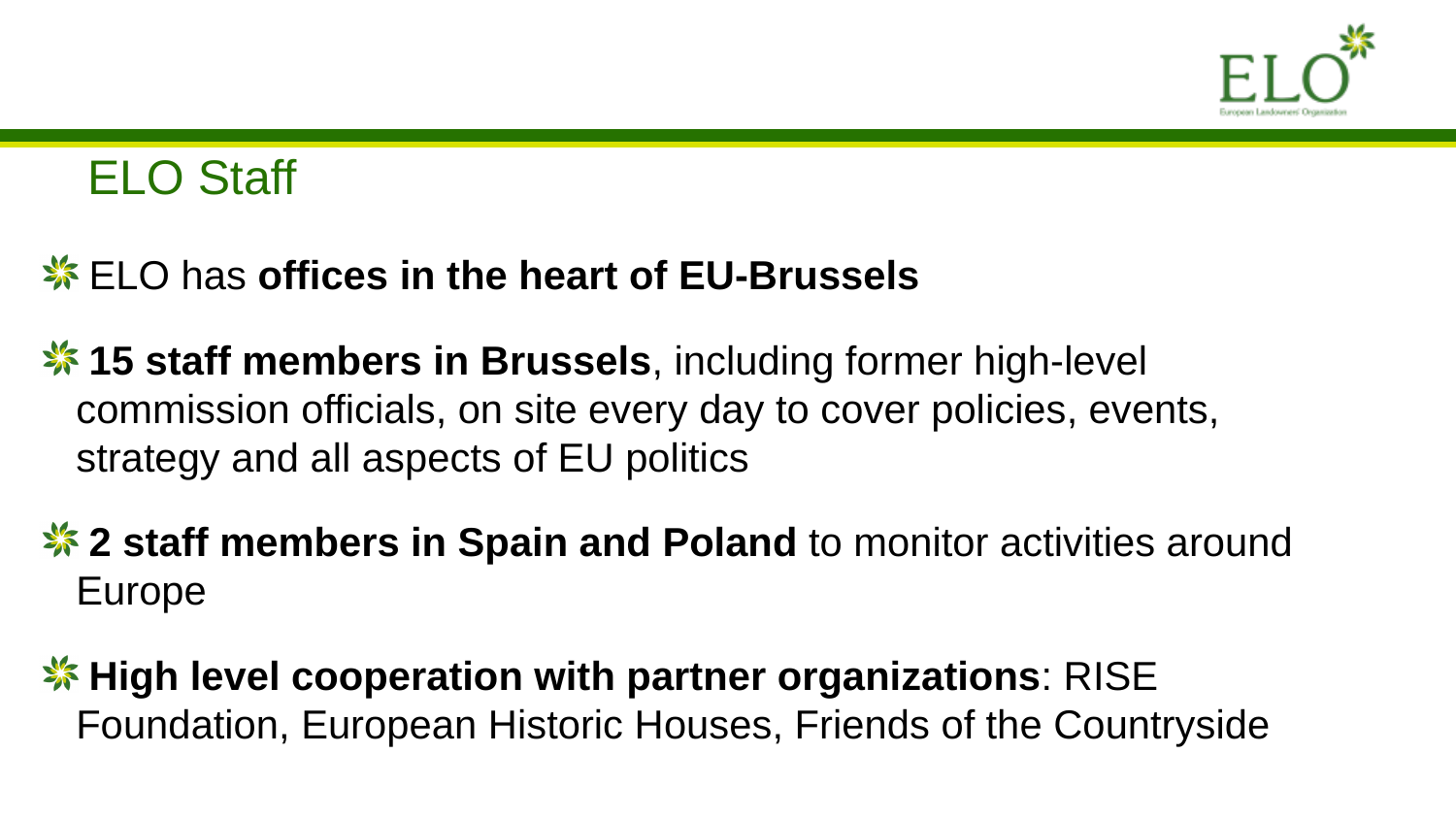

# ELO Staff
 ELO has offices in the heart of EU-Brussels
 15 staff members in Brussels, including former high-level commission officials, on site every day to cover policies, events, strategy and all aspects of EU politics
 2 staff members in Spain and Poland to monitor activities around Europe
 High level cooperation with partner organizations: RISE Foundation, European Historic Houses, Friends of the Countryside